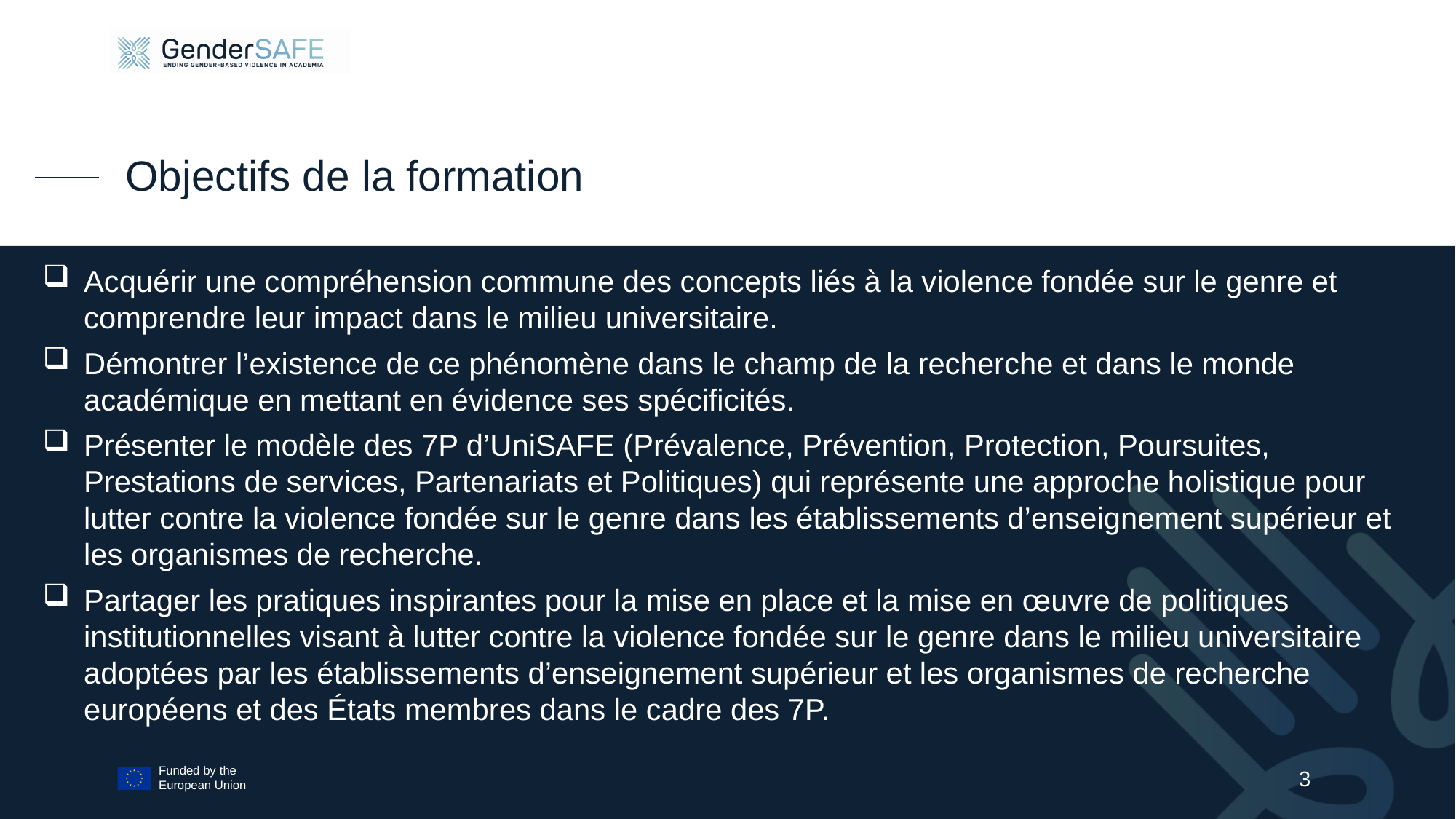

Objectifs de la formation
Acquérir une compréhension commune des concepts liés à la violence fondée sur le genre et comprendre leur impact dans le milieu universitaire.
Démontrer l’existence de ce phénomène dans le champ de la recherche et dans le monde académique en mettant en évidence ses spécificités.
Présenter le modèle des 7P d’UniSAFE (Prévalence, Prévention, Protection, Poursuites, Prestations de services, Partenariats et Politiques) qui représente une approche holistique pour lutter contre la violence fondée sur le genre dans les établissements d’enseignement supérieur et les organismes de recherche.
Partager les pratiques inspirantes pour la mise en place et la mise en œuvre de politiques institutionnelles visant à lutter contre la violence fondée sur le genre dans le milieu universitaire adoptées par les établissements d’enseignement supérieur et les organismes de recherche européens et des États membres dans le cadre des 7P.